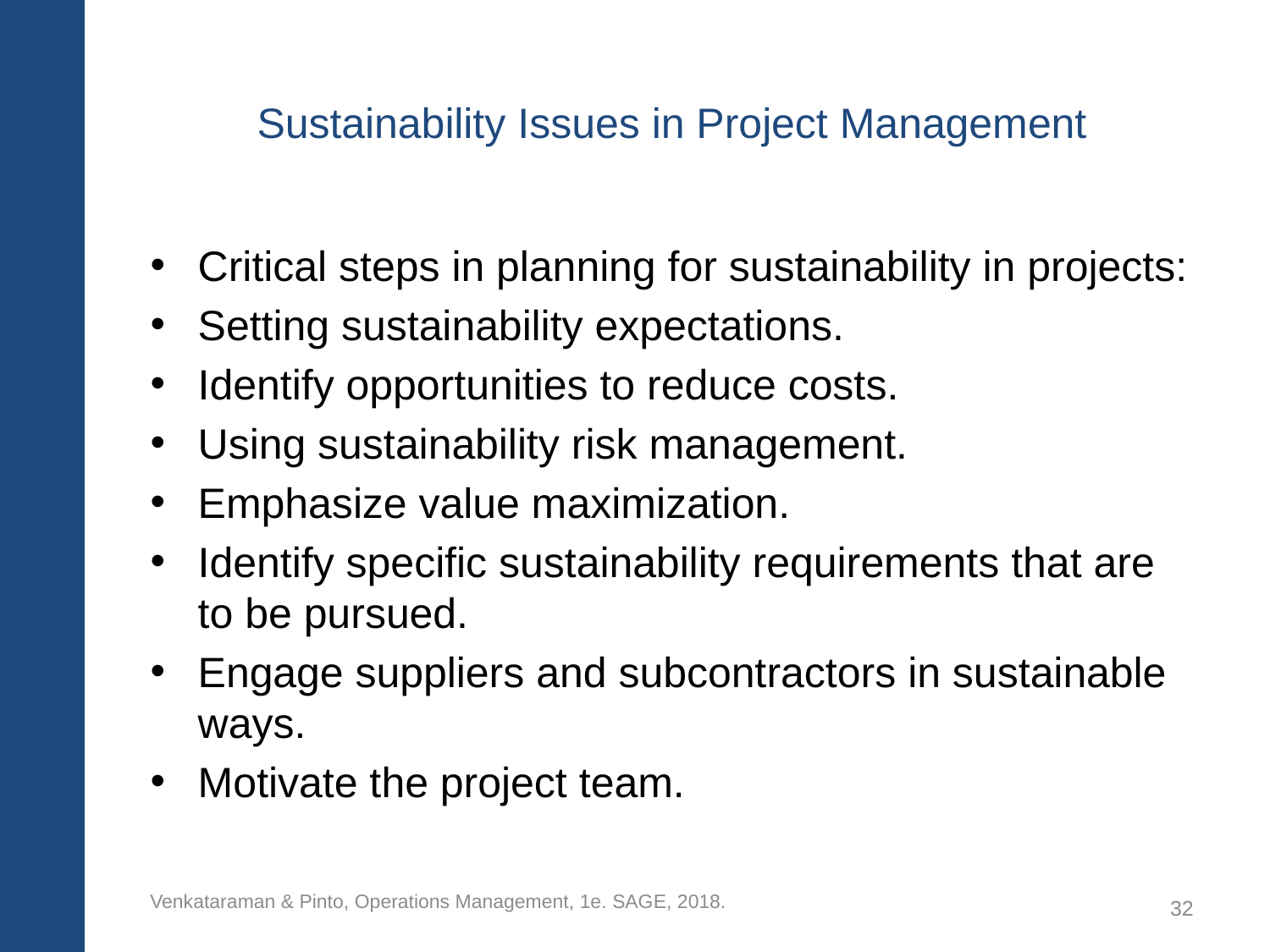

# Sustainability Issues in Project Management
Critical steps in planning for sustainability in projects:
Setting sustainability expectations.
Identify opportunities to reduce costs.
Using sustainability risk management.
Emphasize value maximization.
Identify specific sustainability requirements that are to be pursued.
Engage suppliers and subcontractors in sustainable ways.
Motivate the project team.
Venkataraman & Pinto, Operations Management, 1e. SAGE, 2018.
32